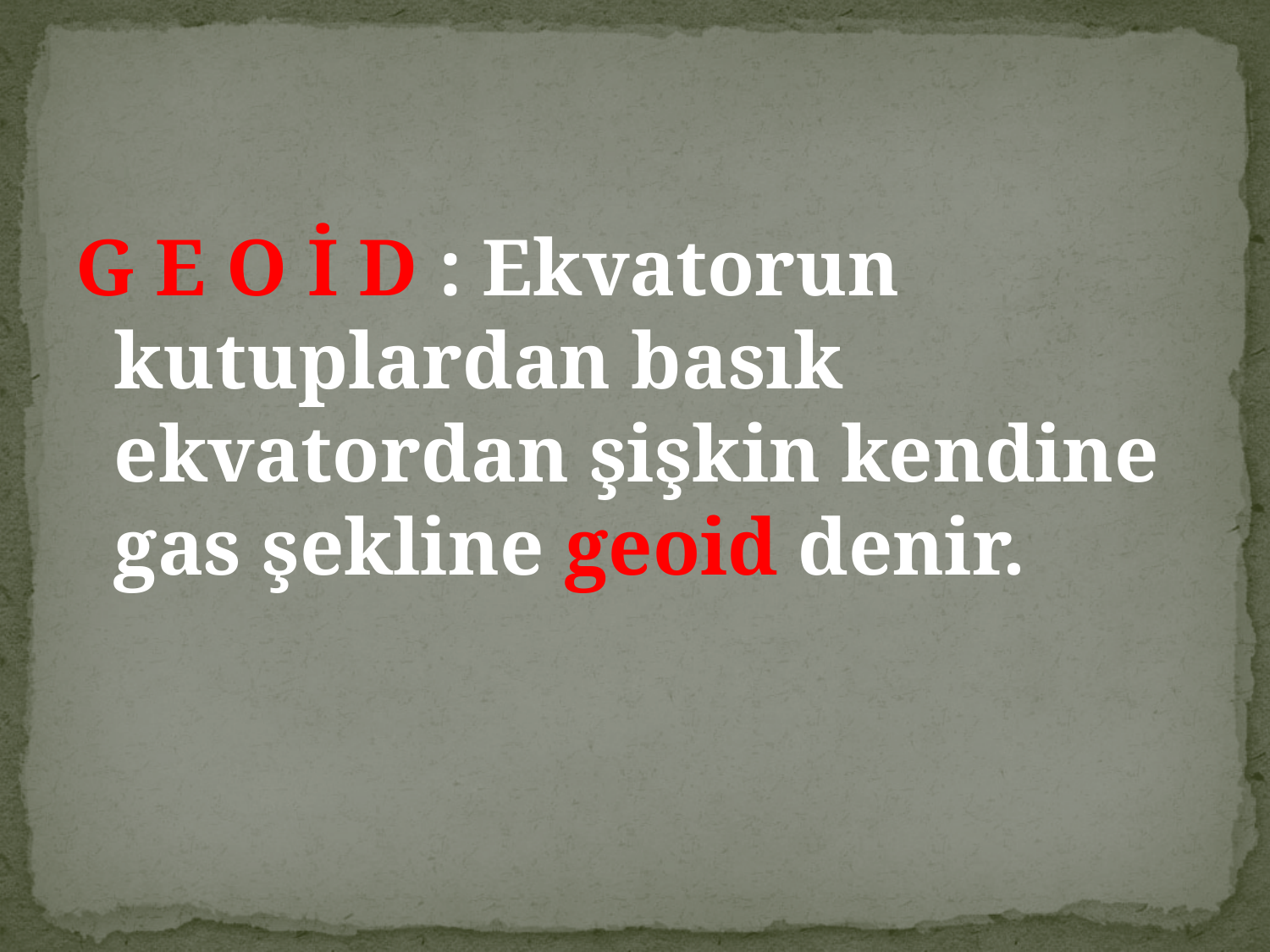

G E O İ D : Ekvatorun kutuplardan basık ekvatordan şişkin kendine gas şekline geoid denir.